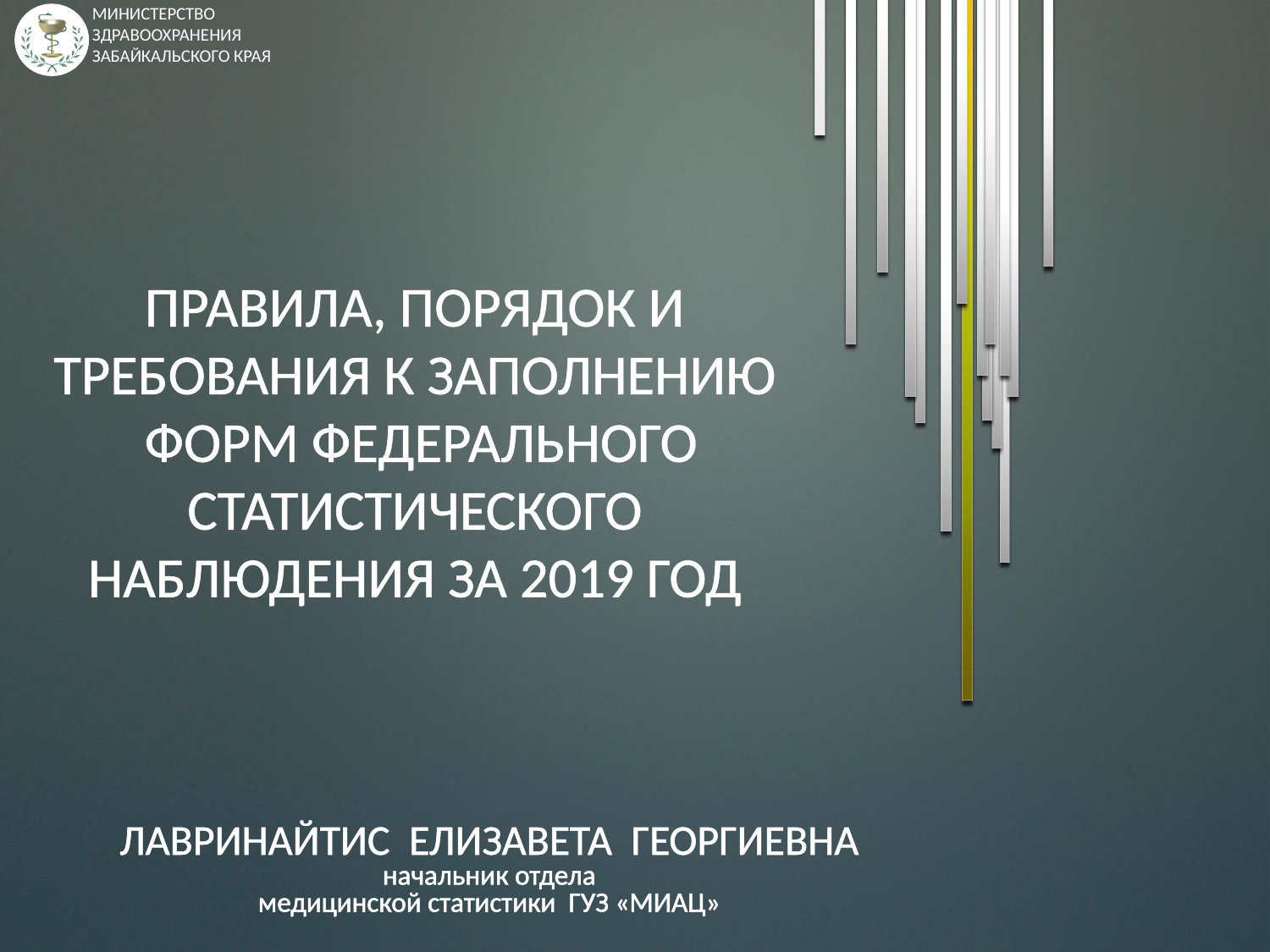

# ПРАВИЛА, ПОРЯДОК И ТРЕБОВАНИЯ К ЗАПОЛНЕНИЮ  ФОРМ ФЕДЕРАЛЬНОГО СТАТИСТИЧЕСКОГО НАБЛЮДЕНИЯ ЗА 2019 ГОД
ЛАВРИНАЙТИС  ЕЛИЗАВЕТА  ГЕОРГИЕВНА
начальник отдела
медицинской статистики  ГУЗ «МИАЦ»
1